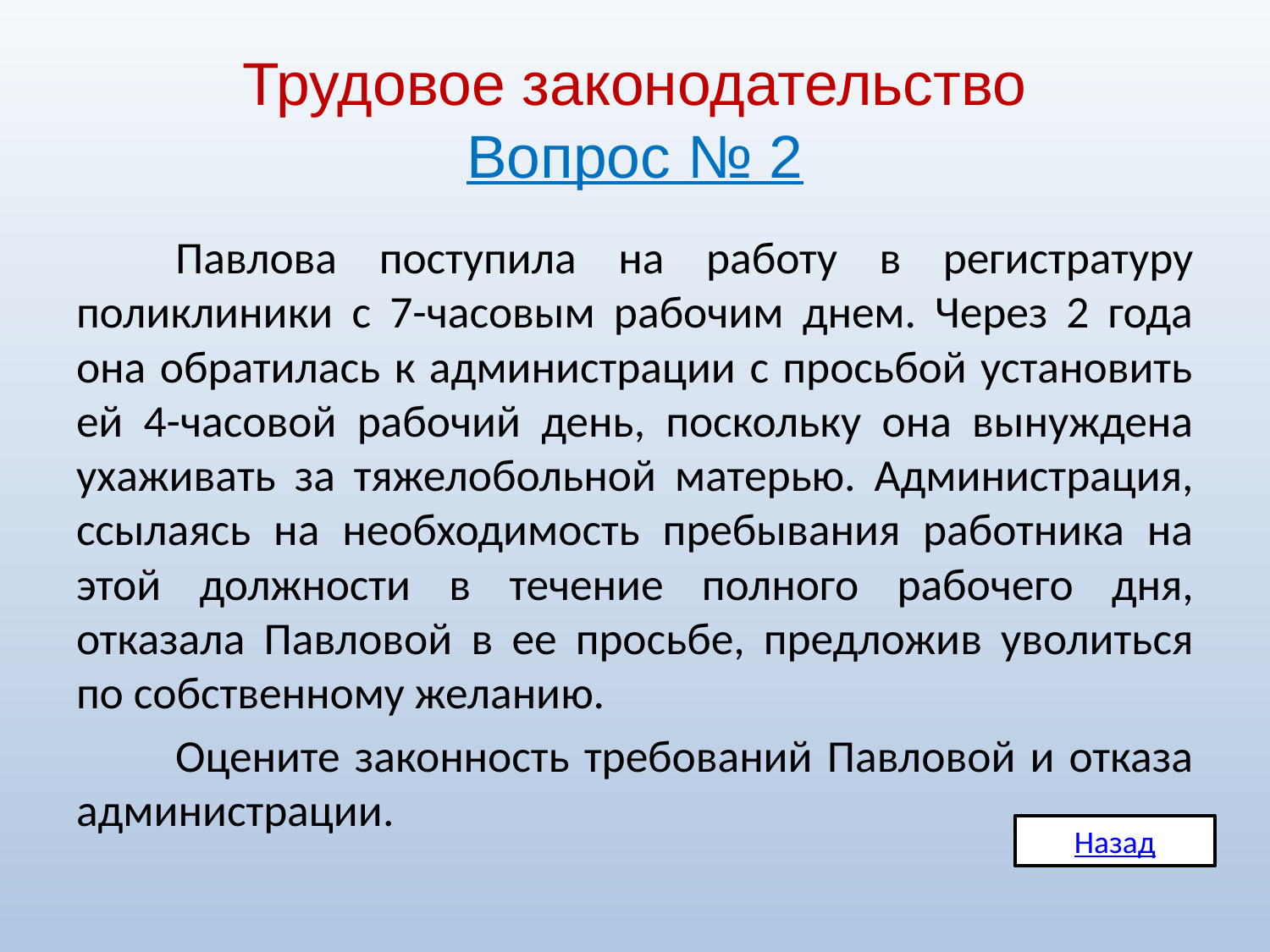

# Трудовое законодательство Вопрос № 2
	Павлова поступила на работу в регистратуру поликлиники с 7-часовым рабочим днем. Через 2 года она обратилась к администрации с просьбой установить ей 4-часовой рабочий день, поскольку она вынуждена ухаживать за тяжелобольной матерью. Администрация, ссылаясь на необходимость пребывания работника на этой должности в течение полного рабочего дня, отказала Павловой в ее просьбе, предложив уволиться по собственному желанию.
	Оцените законность требований Павловой и отказа администрации.

Назад